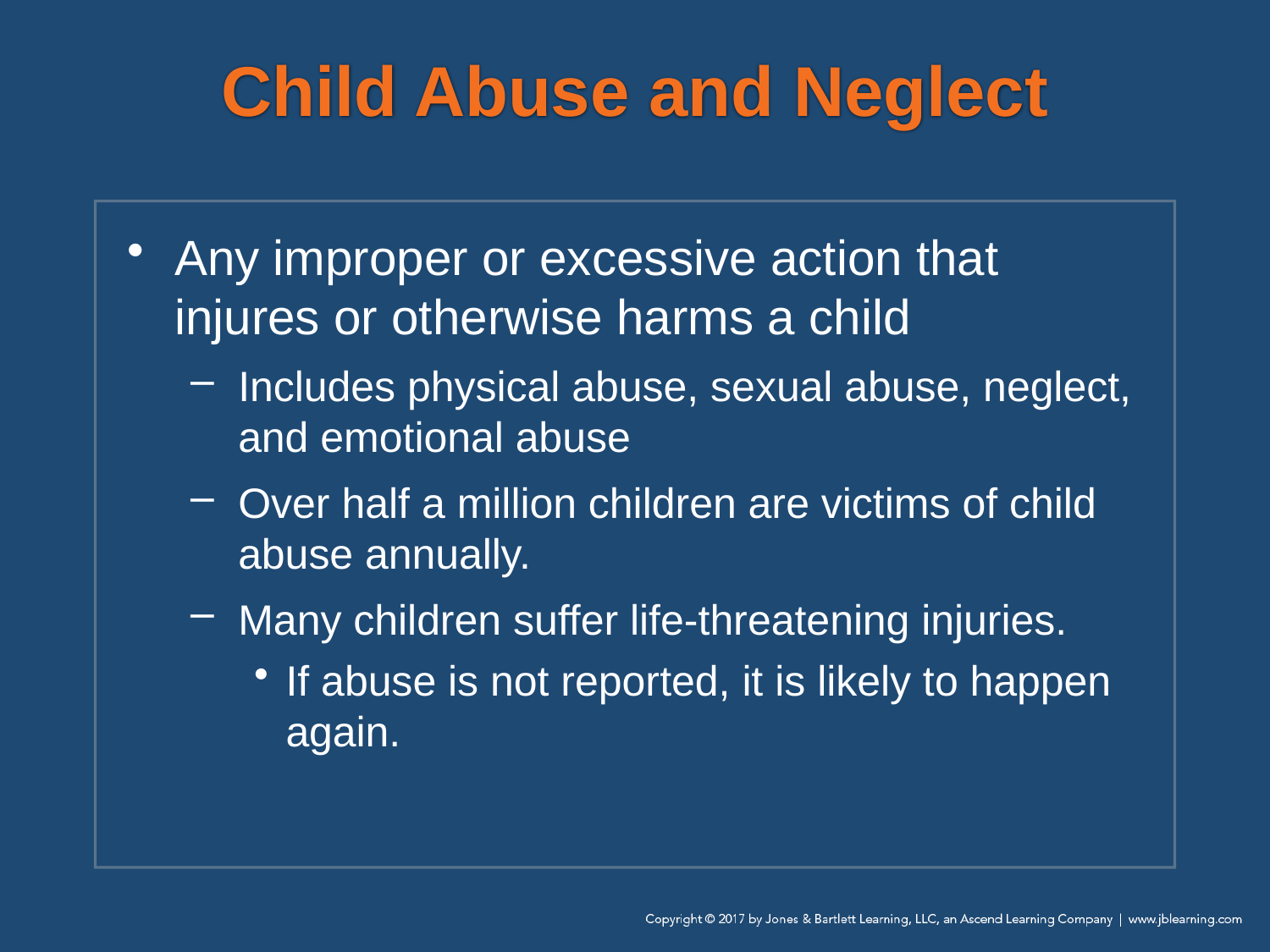

# Child Abuse and Neglect
Any improper or excessive action that injures or otherwise harms a child
Includes physical abuse, sexual abuse, neglect, and emotional abuse
Over half a million children are victims of child abuse annually.
Many children suffer life-threatening injuries.
If abuse is not reported, it is likely to happen again.